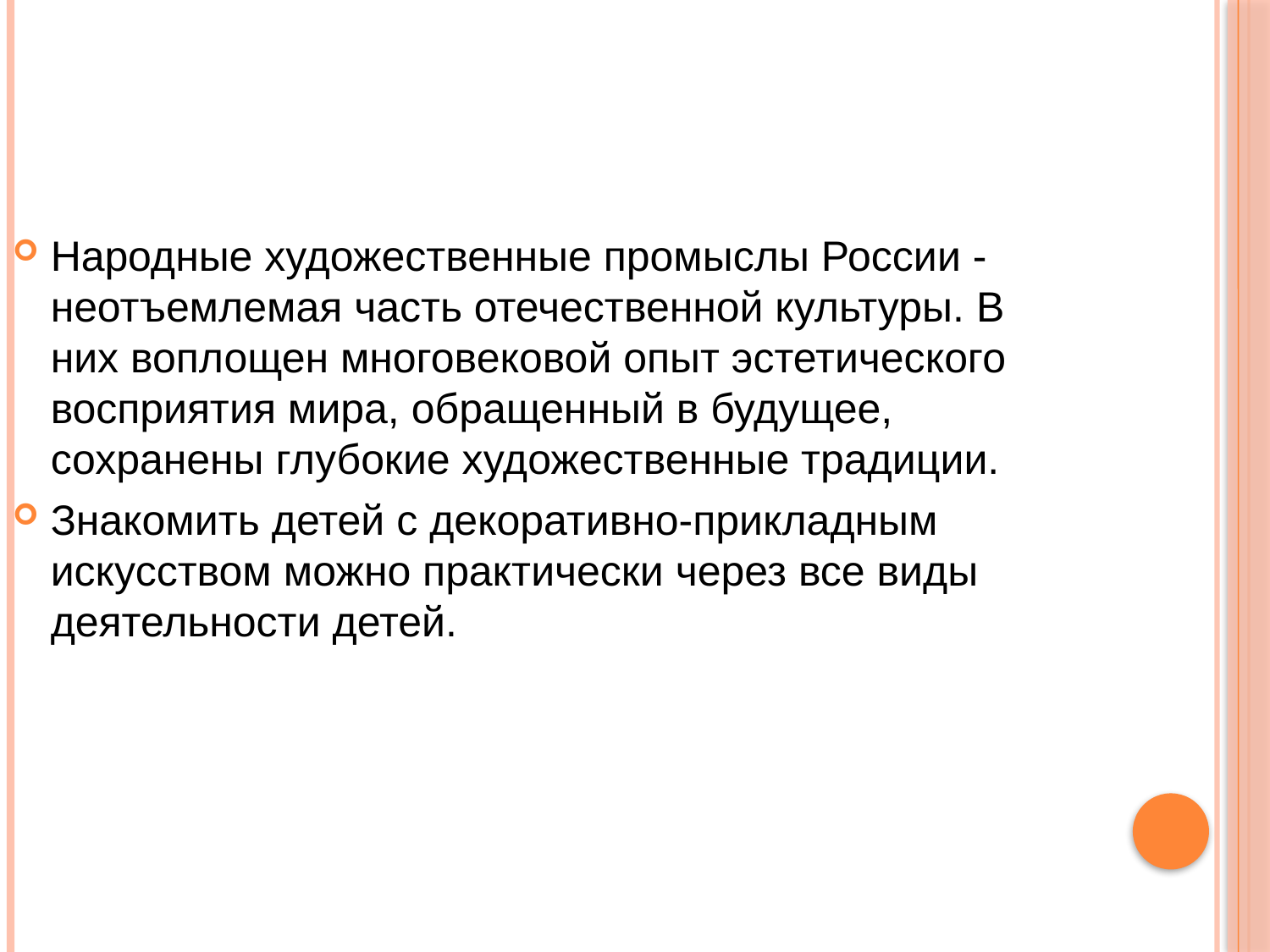

Народные художественные промыслы России - неотъемлемая часть отечественной культуры. В них воплощен многовековой опыт эстетического восприятия мира, обращенный в будущее, сохранены глубокие художественные традиции.
Знакомить детей с декоративно-прикладным искусством можно практически через все виды деятельности детей.